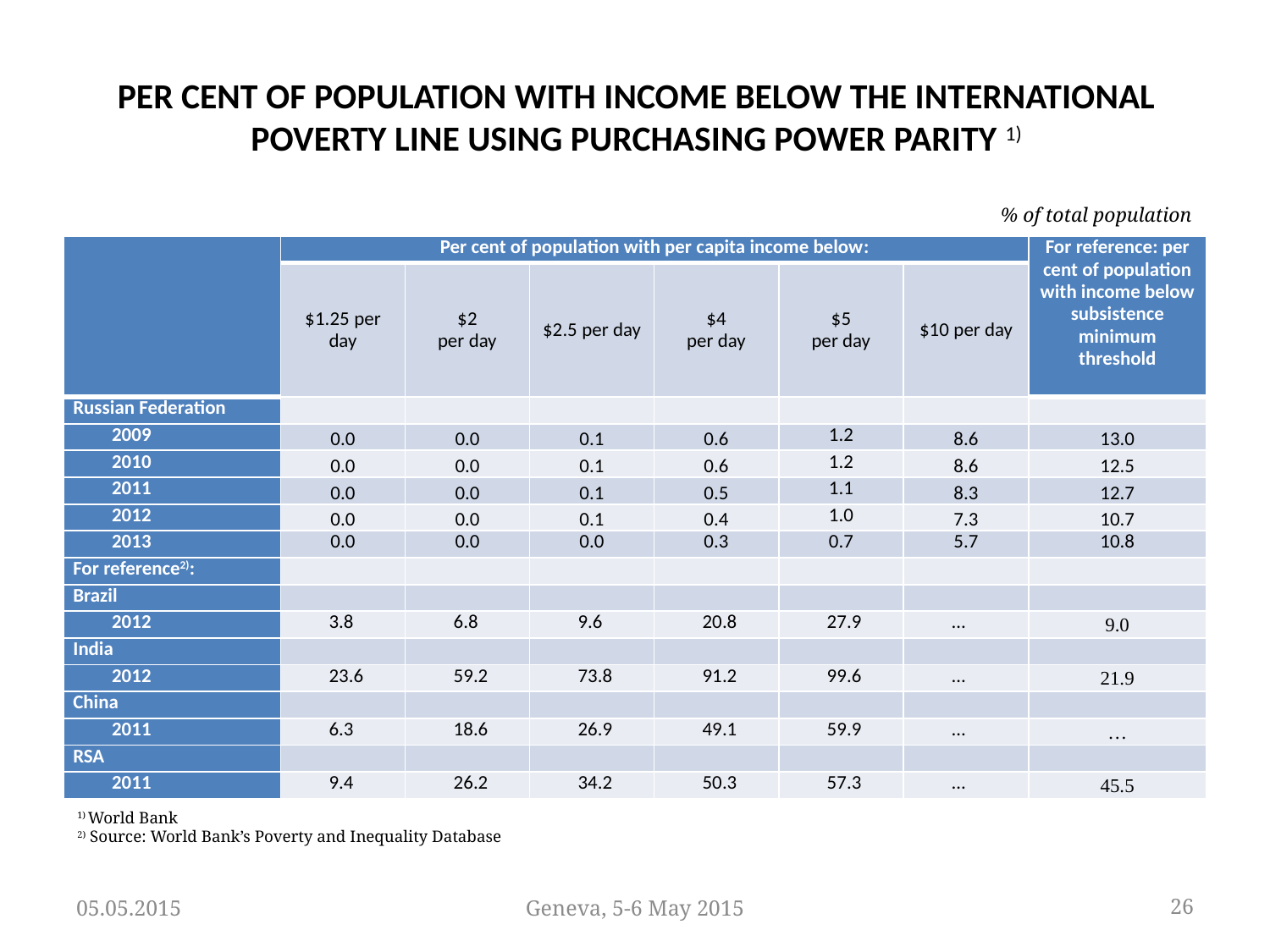

# Per cent of population with income below the international poverty line using purchasing power parity 1)
% of total population
|  | Per cent of population with per capita income below: |  |  |  |  |  | For reference: per cent of population with income below subsistence minimum threshold |
| --- | --- | --- | --- | --- | --- | --- | --- |
|  | $1.25 per day | $2 per day | $2.5 per day | $4 per day | $5 per day | $10 per day |  |
| Russian Federation |  |  |  |  |  |  |  |
| 2009 | 0.0 | 0.0 | 0.1 | 0.6 | 1.2 | 8.6 | 13.0 |
| 2010 | 0.0 | 0.0 | 0.1 | 0.6 | 1.2 | 8.6 | 12.5 |
| 2011 | 0.0 | 0.0 | 0.1 | 0.5 | 1.1 | 8.3 | 12.7 |
| 2012 | 0.0 | 0.0 | 0.1 | 0.4 | 1.0 | 7.3 | 10.7 |
| 2013 | 0.0 | 0.0 | 0.0 | 0.3 | 0.7 | 5.7 | 10.8 |
| For reference2): |  |  |  |  |  |  |  |
| Brazil |  |  |  |  |  |  |  |
| 2012 | 3.8 | 6.8 | 9.6 | 20.8 | 27.9 | … | 9.0 |
| India |  |  |  |  |  |  |  |
| 2012 | 23.6 | 59.2 | 73.8 | 91.2 | 99.6 | … | 21.9 |
| China |  |  |  |  |  |  |  |
| 2011 | 6.3 | 18.6 | 26.9 | 49.1 | 59.9 | … | … |
| RSA |  |  |  |  |  |  |  |
| 2011 | 9.4 | 26.2 | 34.2 | 50.3 | 57.3 | … | 45.5 |
1) World Bank
2) Source: World Bank’s Poverty and Inequality Database
05.05.2015
Geneva, 5-6 May 2015
26